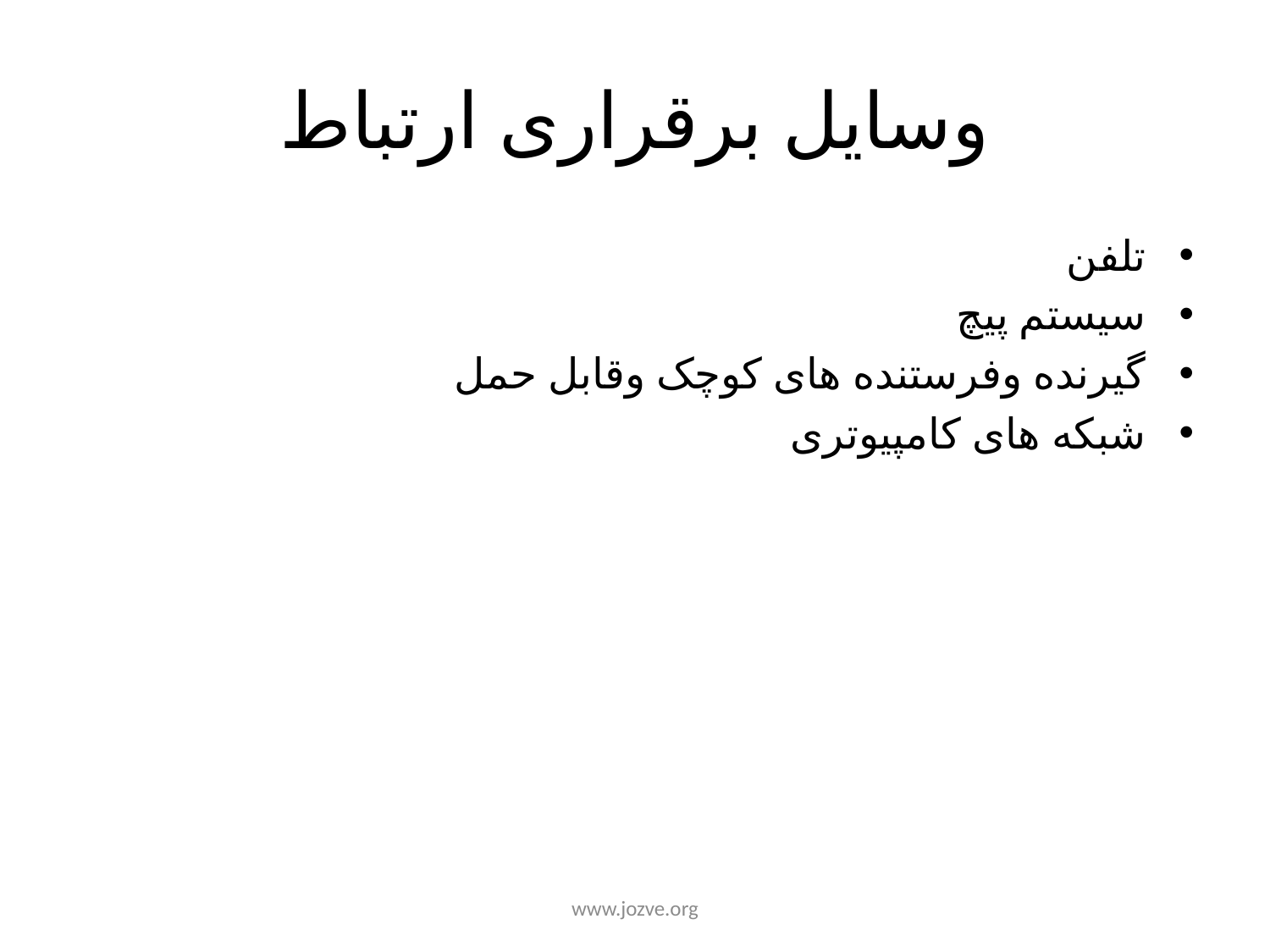

# وسایل برقراری ارتباط
تلفن
سیستم پیچ
گیرنده وفرستنده های کوچک وقابل حمل
شبکه های کامپیوتری
www.jozve.org